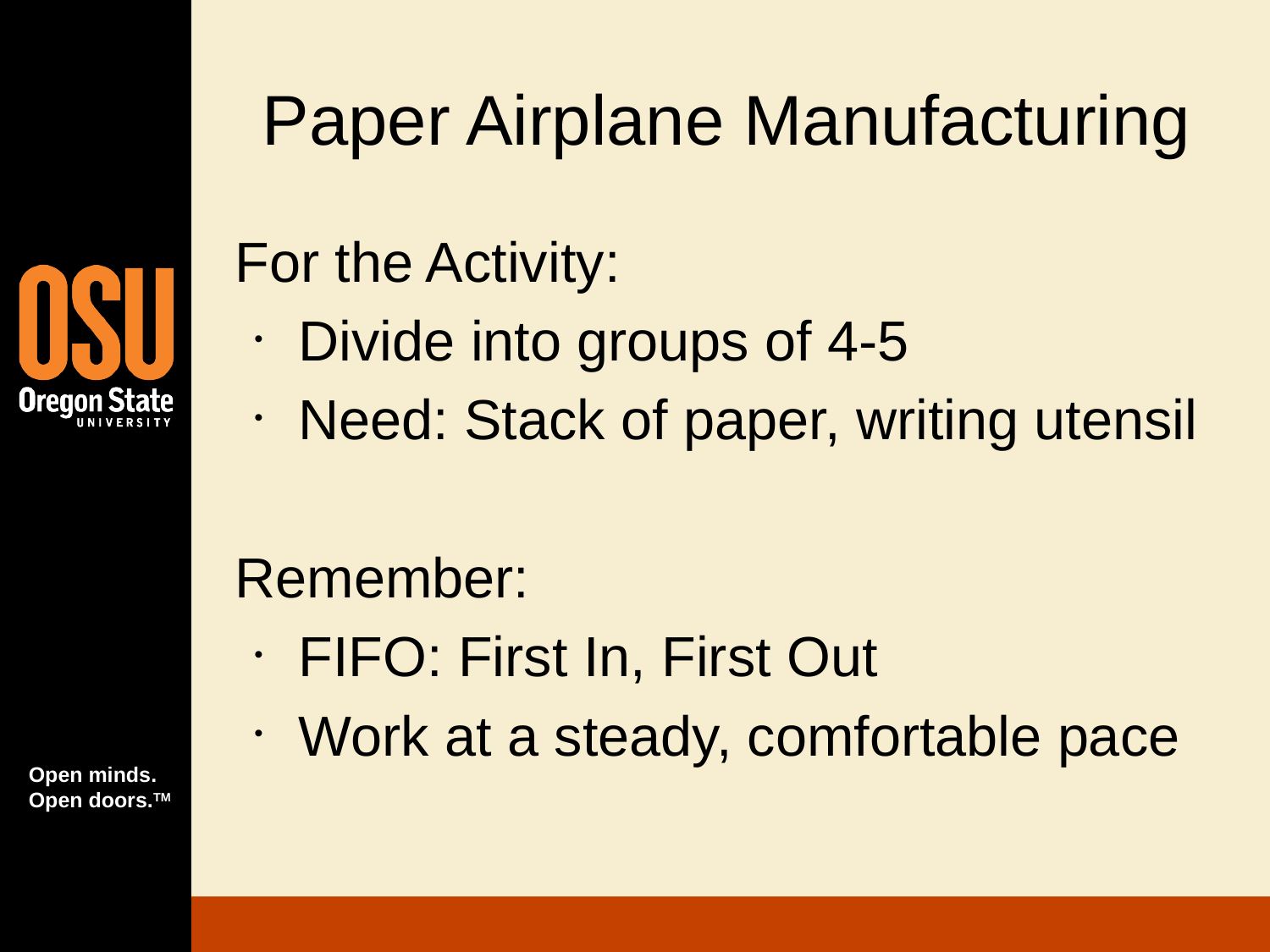

# Paper Airplane Manufacturing
For the Activity:
Divide into groups of 4-5
Need: Stack of paper, writing utensil

Remember:
FIFO: First In, First Out
Work at a steady, comfortable pace